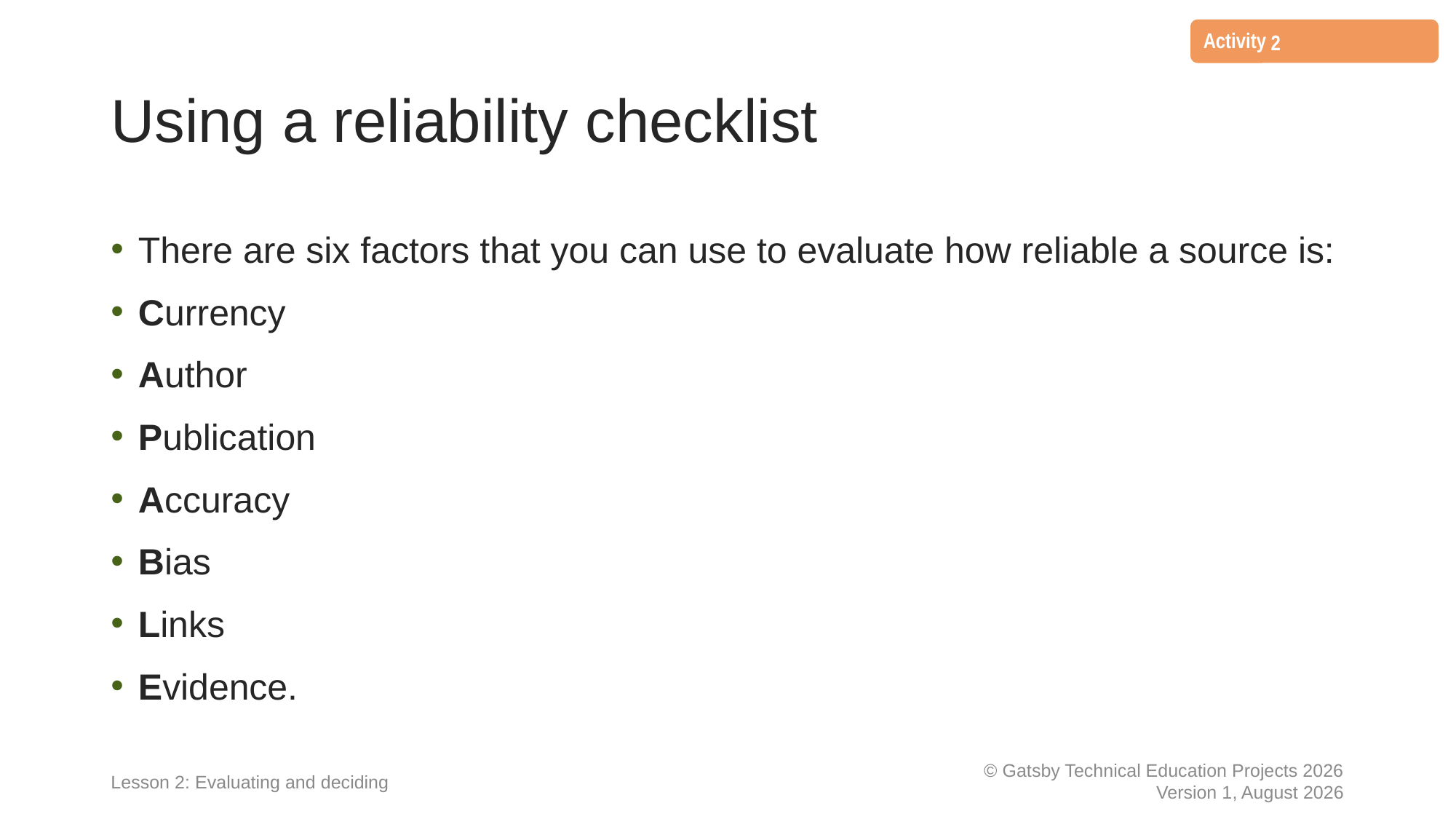

2
# Using a reliability checklist
There are six factors that you can use to evaluate how reliable a source is:
Currency
Author
Publication
Accuracy
Bias
Links
Evidence.
Lesson 2: Evaluating and deciding